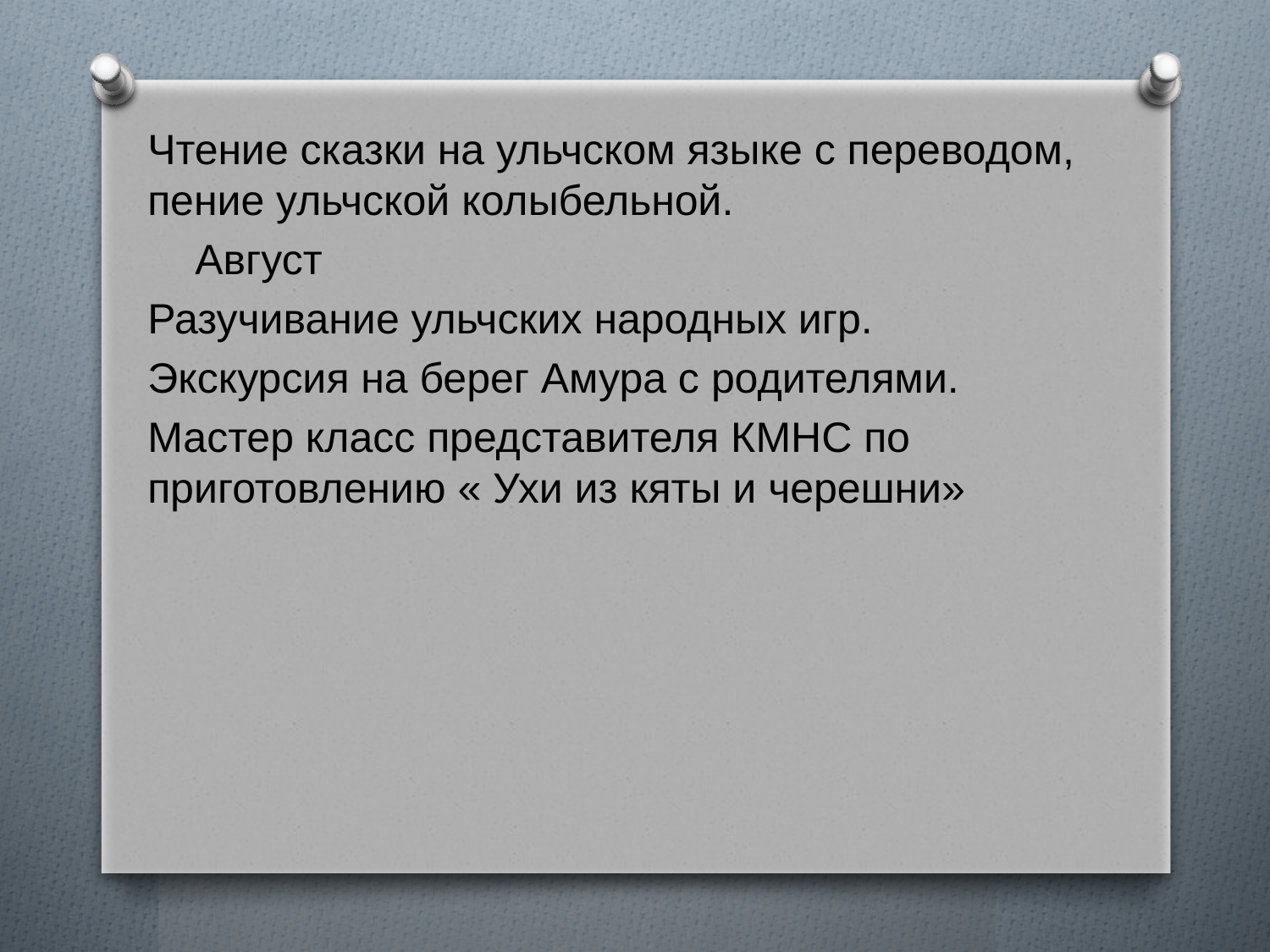

Чтение сказки на ульчском языке с переводом, пение ульчской колыбельной.
    Август
Разучивание ульчских народных игр.
Экскурсия на берег Амура с родителями.
Мастер класс представителя КМНС по приготовлению « Ухи из кяты и черешни»